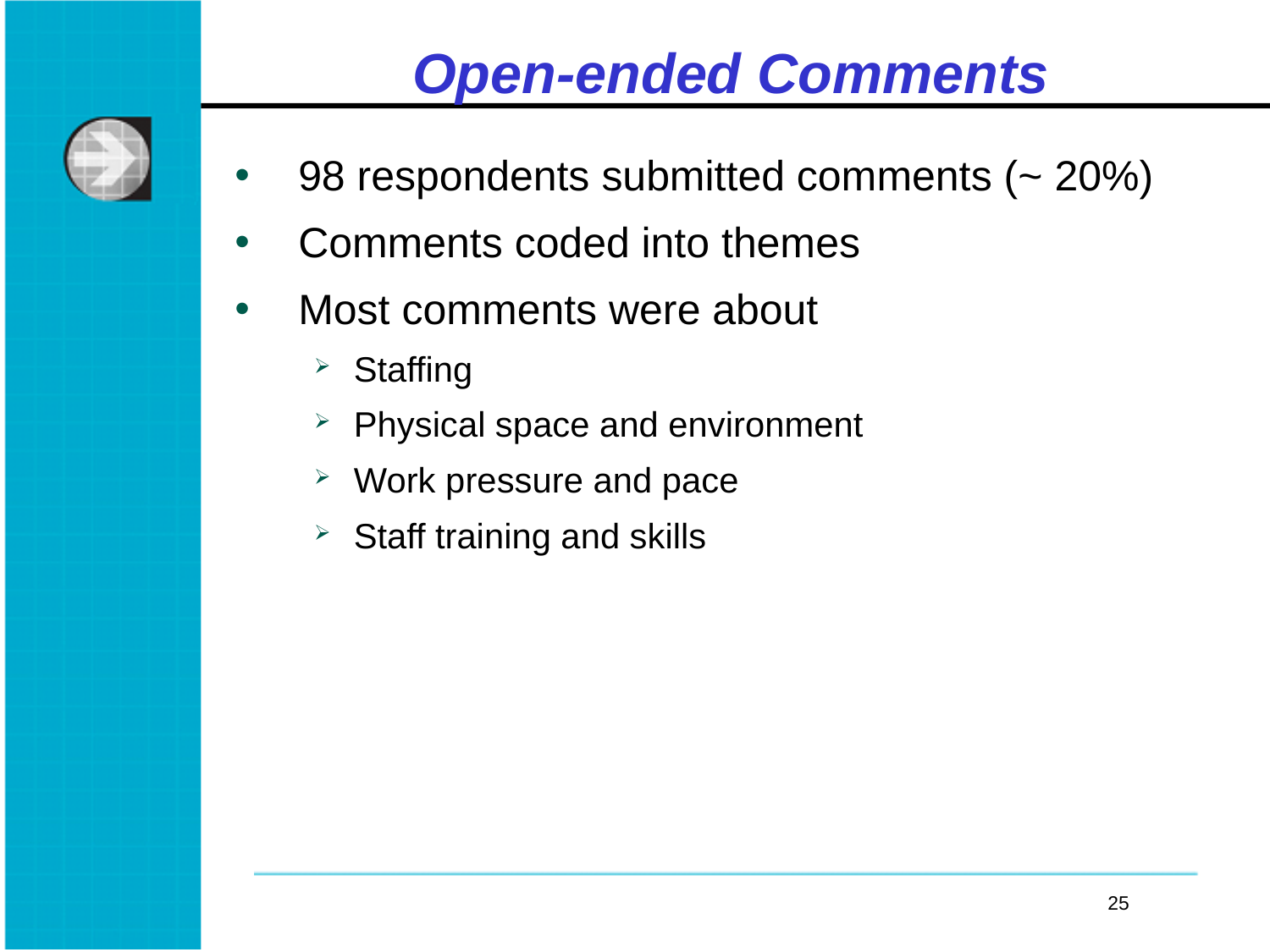

# Open-ended Comments
98 respondents submitted comments (~ 20%)
Comments coded into themes
Most comments were about
Staffing
Physical space and environment
Work pressure and pace
Staff training and skills